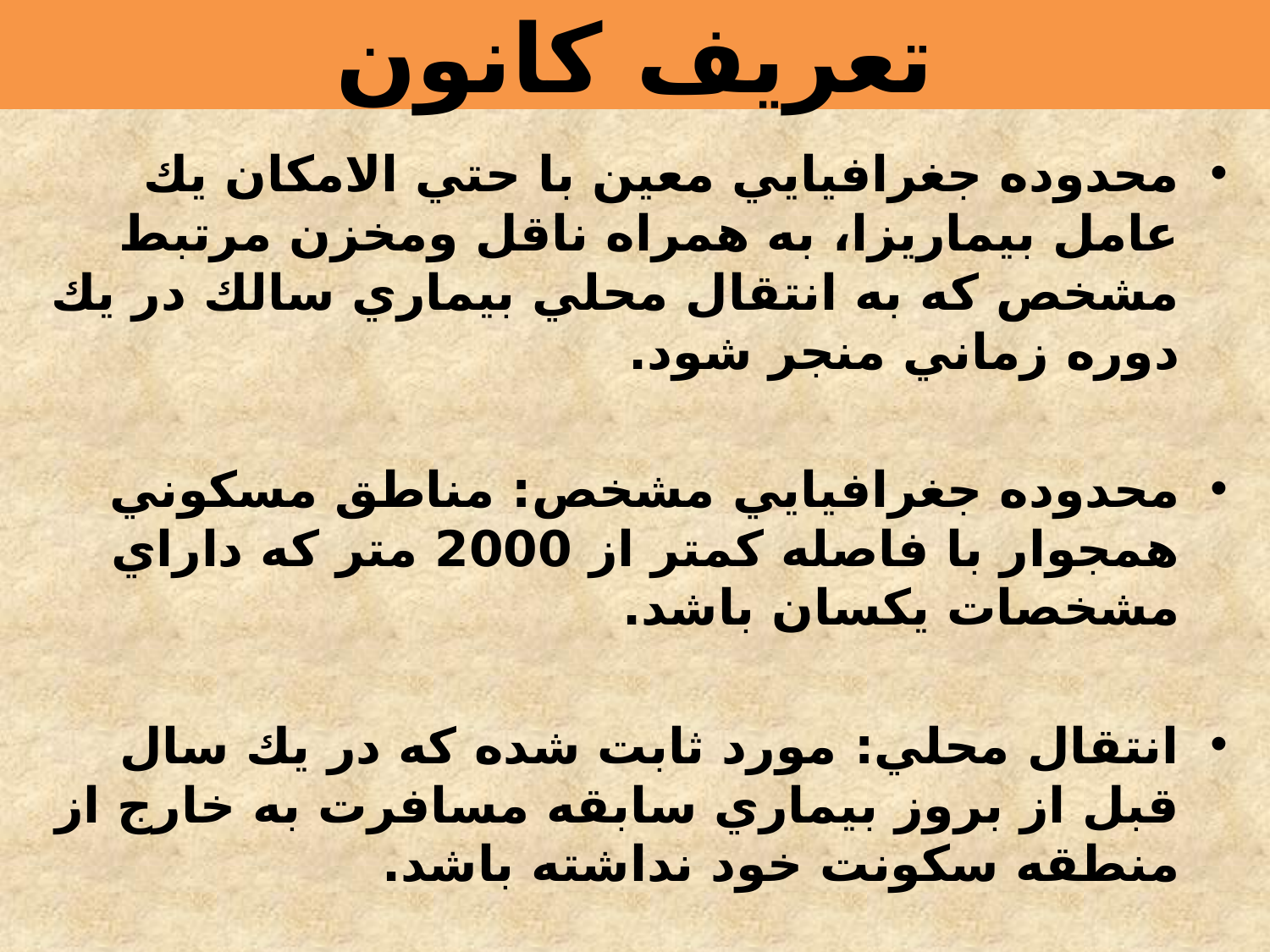

# تعريف كانون
محدوده جغرافيايي معين با حتي الامكان يك عامل بيماريزا، به همراه ناقل ومخزن مرتبط مشخص كه به انتقال محلي بيماري سالك در يك دوره زماني منجر شود.

محدوده جغرافيايي مشخص: مناطق مسكوني همجوار با فاصله كمتر از 2000 متر كه داراي مشخصات يكسان باشد.

انتقال محلي: مورد ثابت شده كه در يك سال قبل از بروز بيماري سابقه مسافرت به خارج از منطقه سكونت خود نداشته باشد.